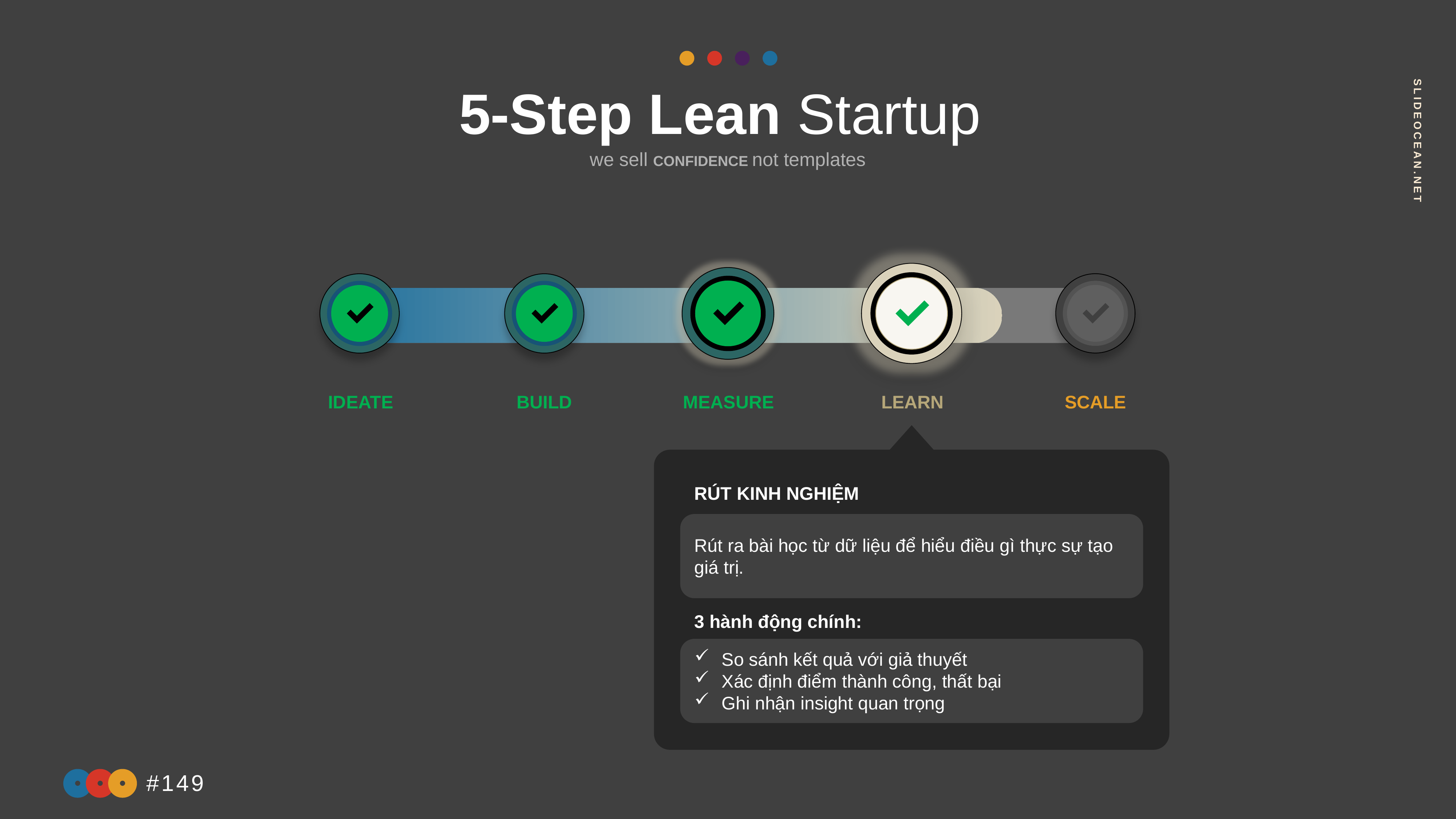

5-Step Lean Startup
we sell CONFIDENCE not templates

IDEATE
BUILD
MEASURE
LEARN
SCALE

RÚT KINH NGHIỆM

Rút ra bài học từ dữ liệu để hiểu điều gì thực sự tạo giá trị.
3 hành động chính:

So sánh kết quả với giả thuyết
Xác định điểm thành công, thất bại
Ghi nhận insight quan trọng
#149